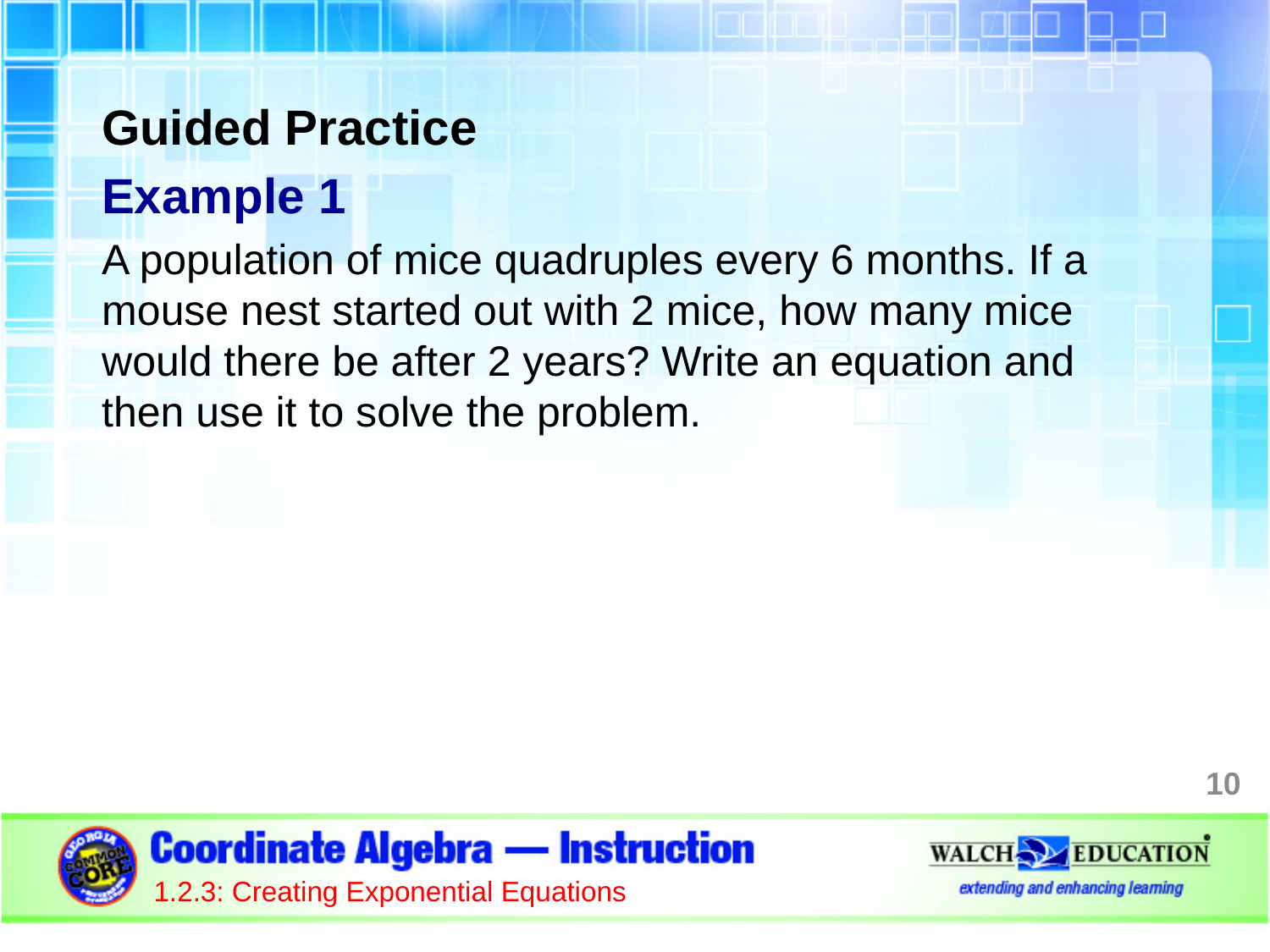

Guided Practice
Example 1
A population of mice quadruples every 6 months. If a mouse nest started out with 2 mice, how many mice would there be after 2 years? Write an equation and then use it to solve the problem.
10
1.2.3: Creating Exponential Equations